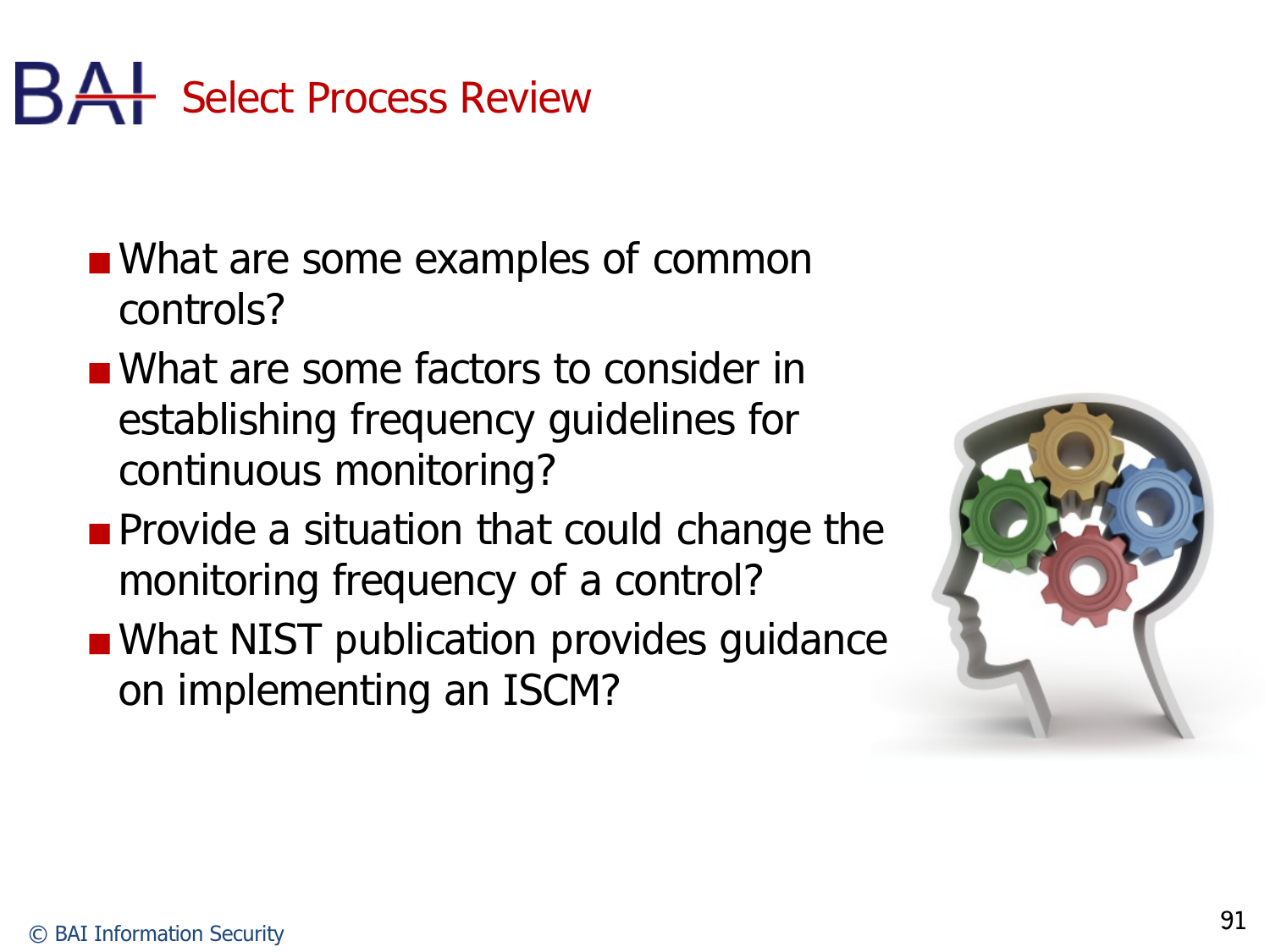

# Select Process Review
What are some examples of common controls?
What are some factors to consider in establishing frequency guidelines for continuous monitoring?
Provide a situation that could change the monitoring frequency of a control?
What NIST publication provides guidance on implementing an ISCM?